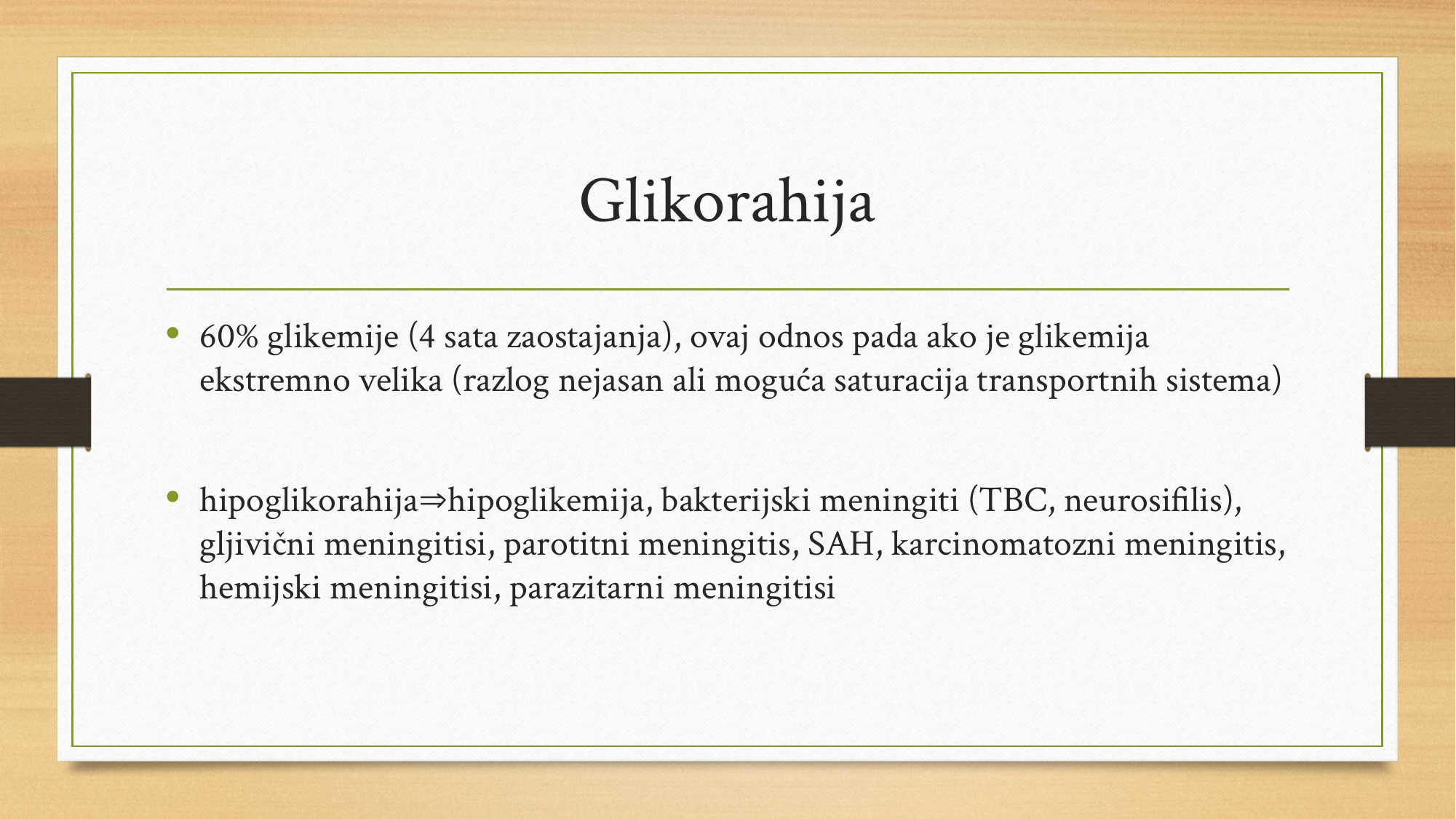

# Glikorahija
60% glikemije (4 sata zaostajanja), ovaj odnos pada ako je glikemija ekstremno velika (razlog nejasan ali moguća saturacija transportnih sistema)

hipoglikorahija⇒hipoglikemija, bakterijski meningiti (TBC, neurosifilis), gljivični meningitisi, parotitni meningitis, SAH, karcinomatozni meningitis, hemijski meningitisi, parazitarni meningitisi